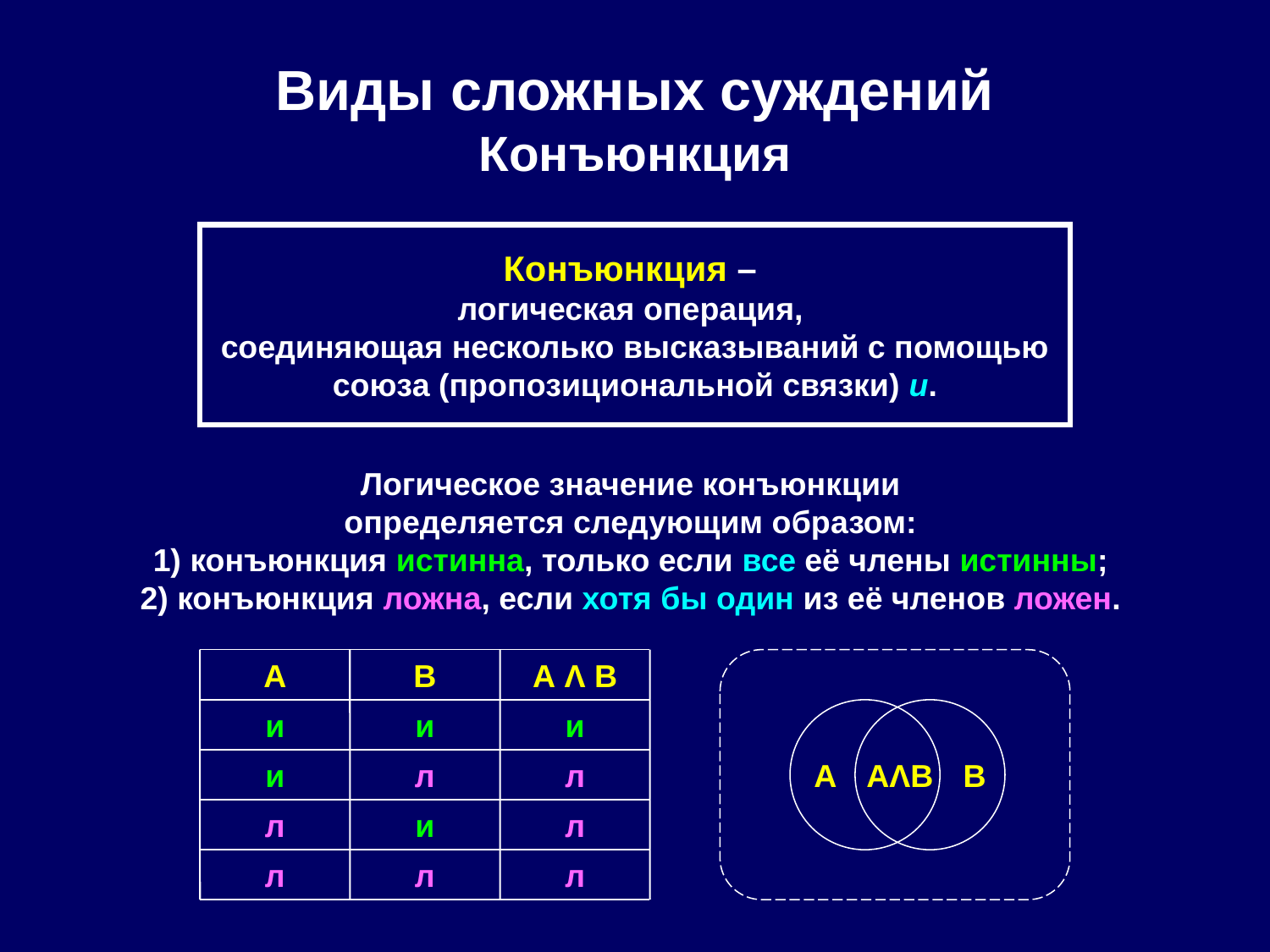

# Виды сложных суждений Конъюнкция
Конъюнкция –
логическая операция,
соединяющая несколько высказываний с помощью союза (пропозициональной связки) и.
Логическое значение конъюнкции
определяется следующим образом:
1) конъюнкция истинна, только если все её члены истинны;
2) конъюнкция ложна, если хотя бы один из её членов ложен.
A

B

A Λ B

и
и
и
   A
          B
и
л
л
AΛB
л
и
л
л
л
л